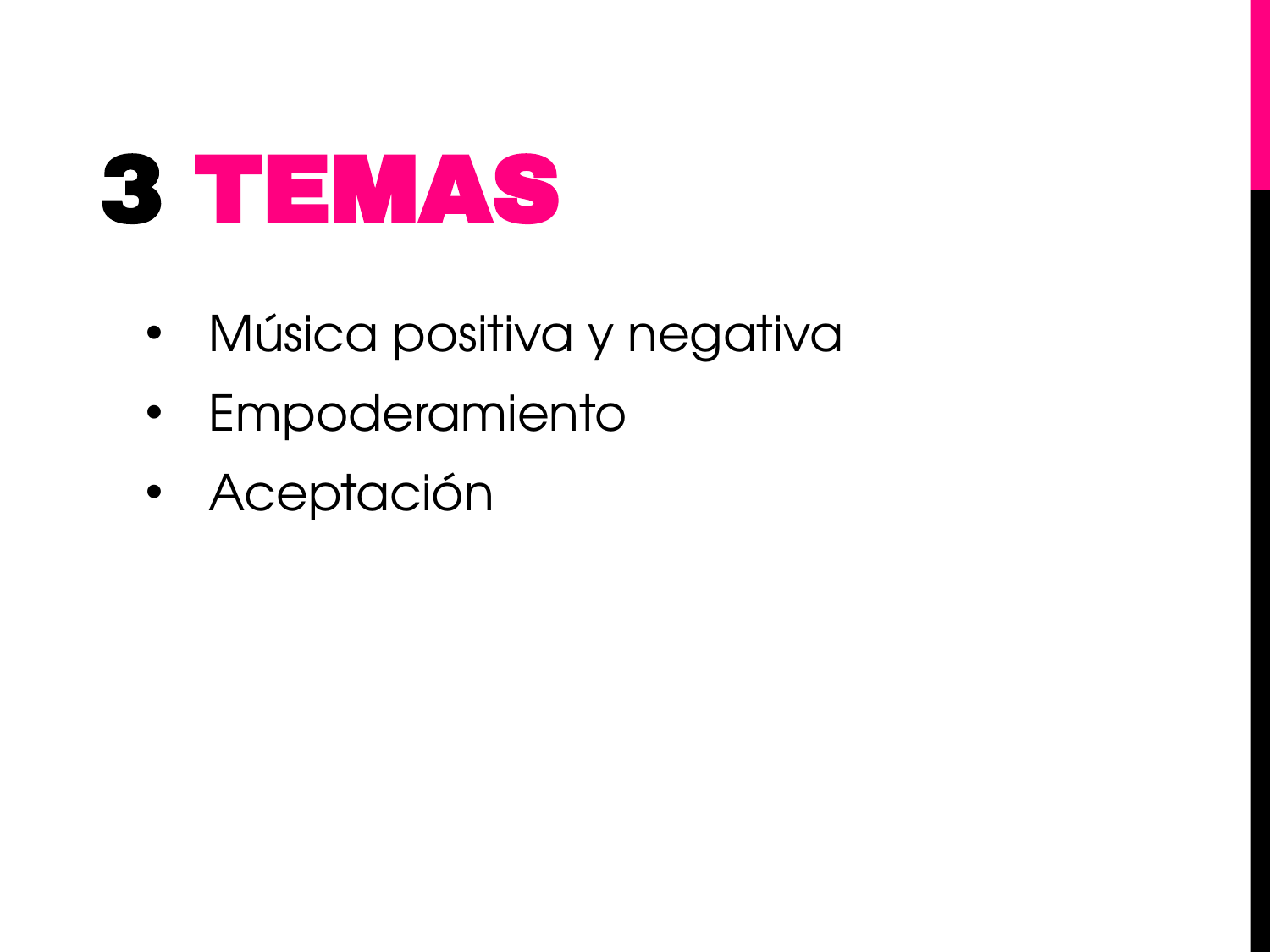

# 3 temas
Música positiva y negativa
Empoderamiento
Aceptación